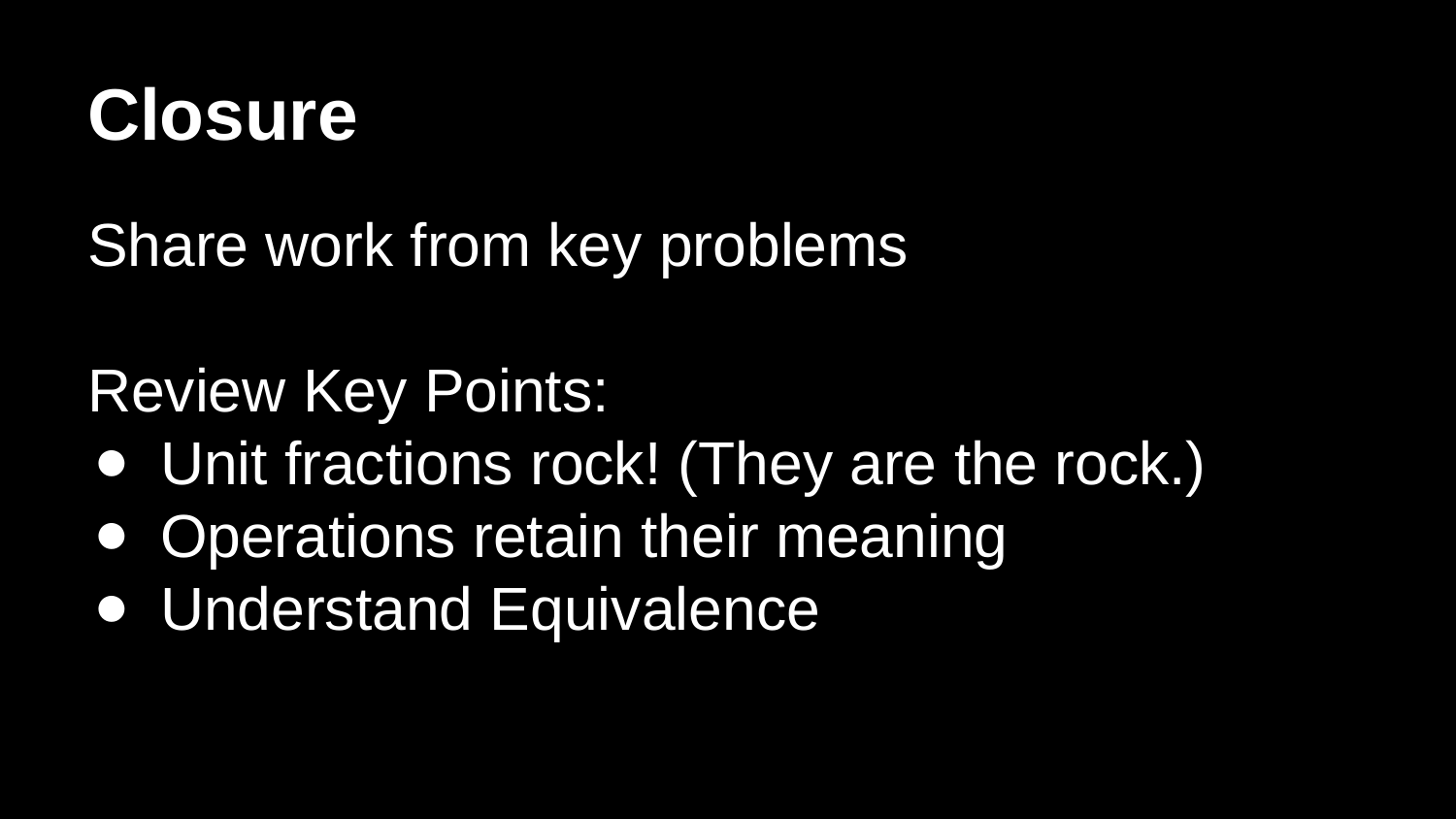

# Closure
Share work from key problems

Review Key Points:
Unit fractions rock! (They are the rock.)
Operations retain their meaning
Understand Equivalence